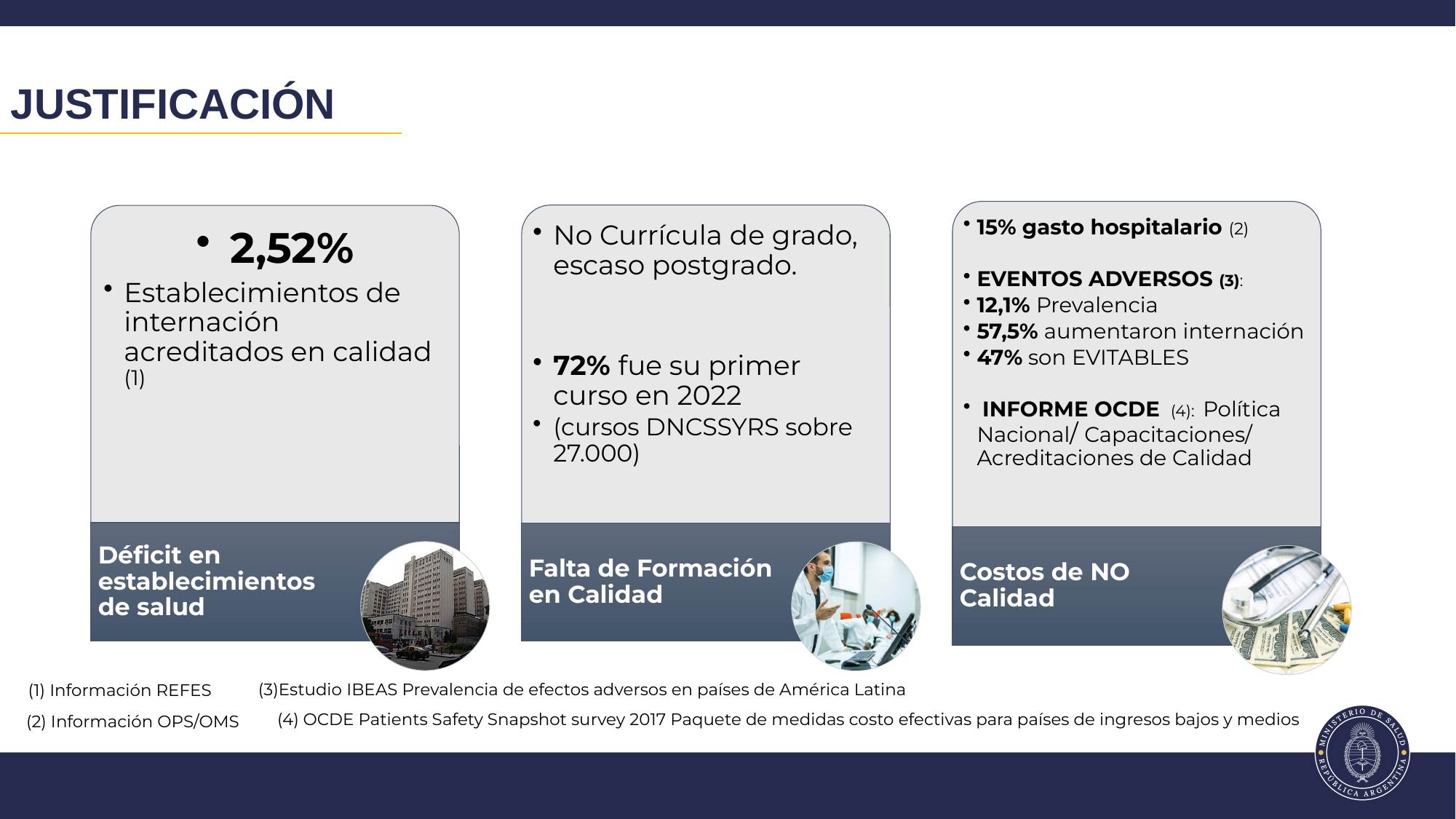

JUSTIFICACIÓN
2,52%
Establecimientos de internación acreditados en calidad (1)
Déficit en establecimientos de salud
No Currícula de grado, escaso postgrado.

72% fue su primer curso en 2022
(cursos DNCSSYRS sobre 27.000)
Falta de Formación en Calidad
15% gasto hospitalario (2)

EVENTOS ADVERSOS (3):
12,1% Prevalencia
57,5% aumentaron internación
47% son EVITABLES

 INFORME OCDE  (4):  Política Nacional/ Capacitaciones/ Acreditaciones de Calidad
Costos de NO Calidad
(3)Estudio IBEAS Prevalencia de efectos adversos en países de América Latina
(1) Información REFES
(4) OCDE Patients Safety Snapshot survey 2017 Paquete de medidas costo efectivas para países de ingresos bajos y medios
(2) Información OPS/OMS